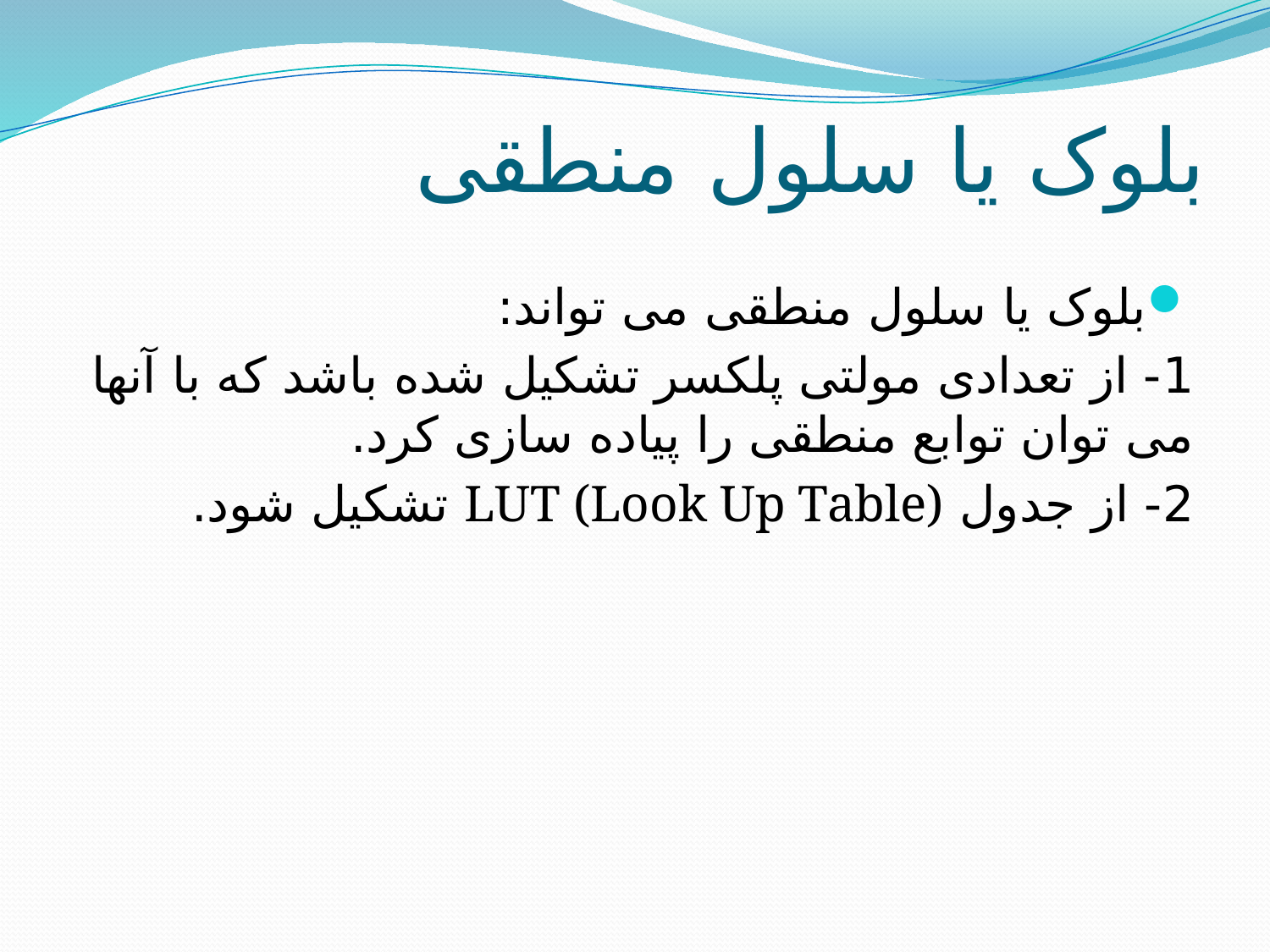

# بلوک یا سلول منطقی
بلوک یا سلول منطقی می تواند:
1- از تعدادی مولتی پلکسر تشکیل شده باشد که با آنها می توان توابع منطقی را پیاده سازی کرد.
2- از جدول LUT (Look Up Table) تشکیل شود.